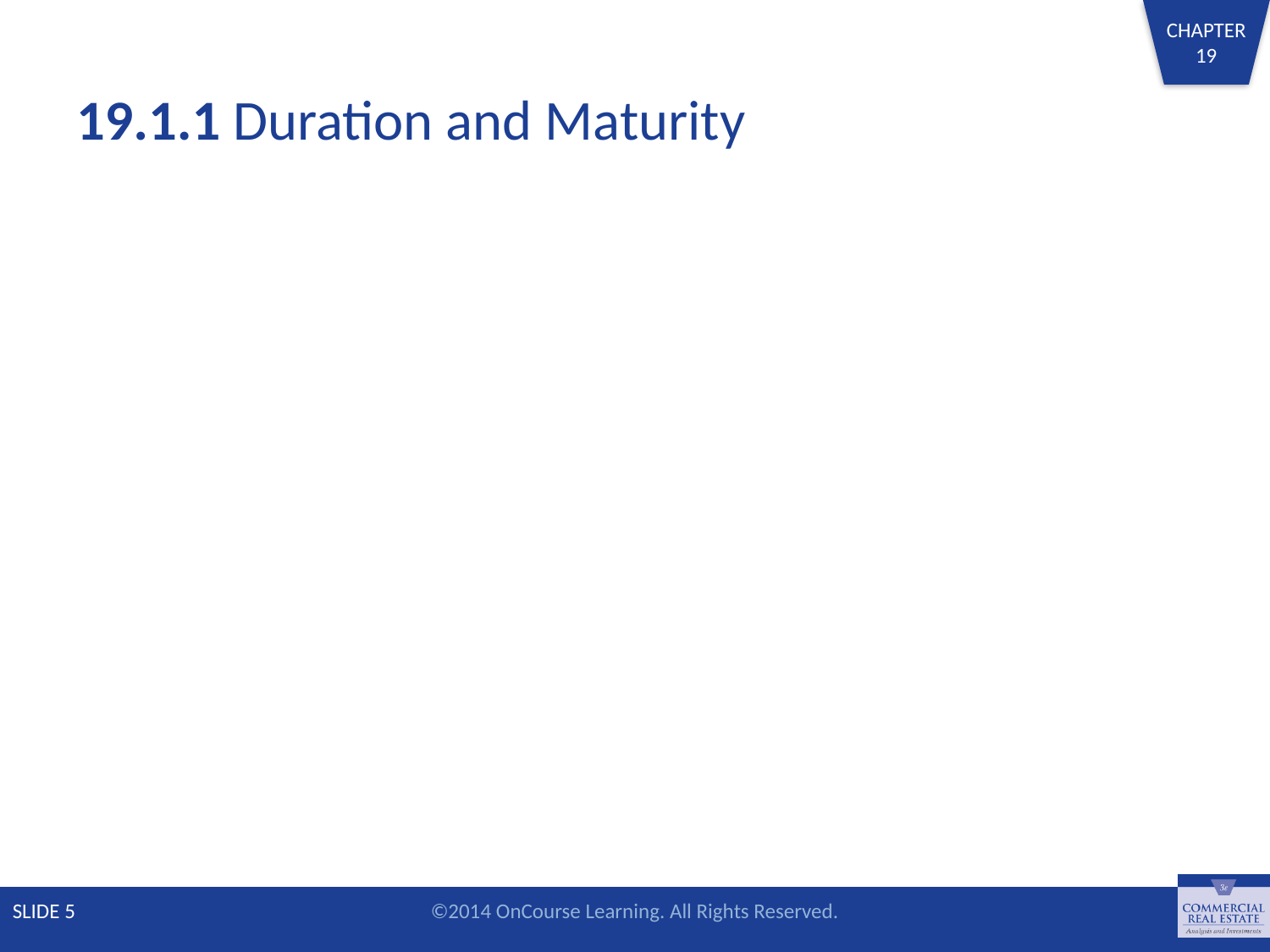

# 19.1.1 Duration and Maturity

SLIDE 5